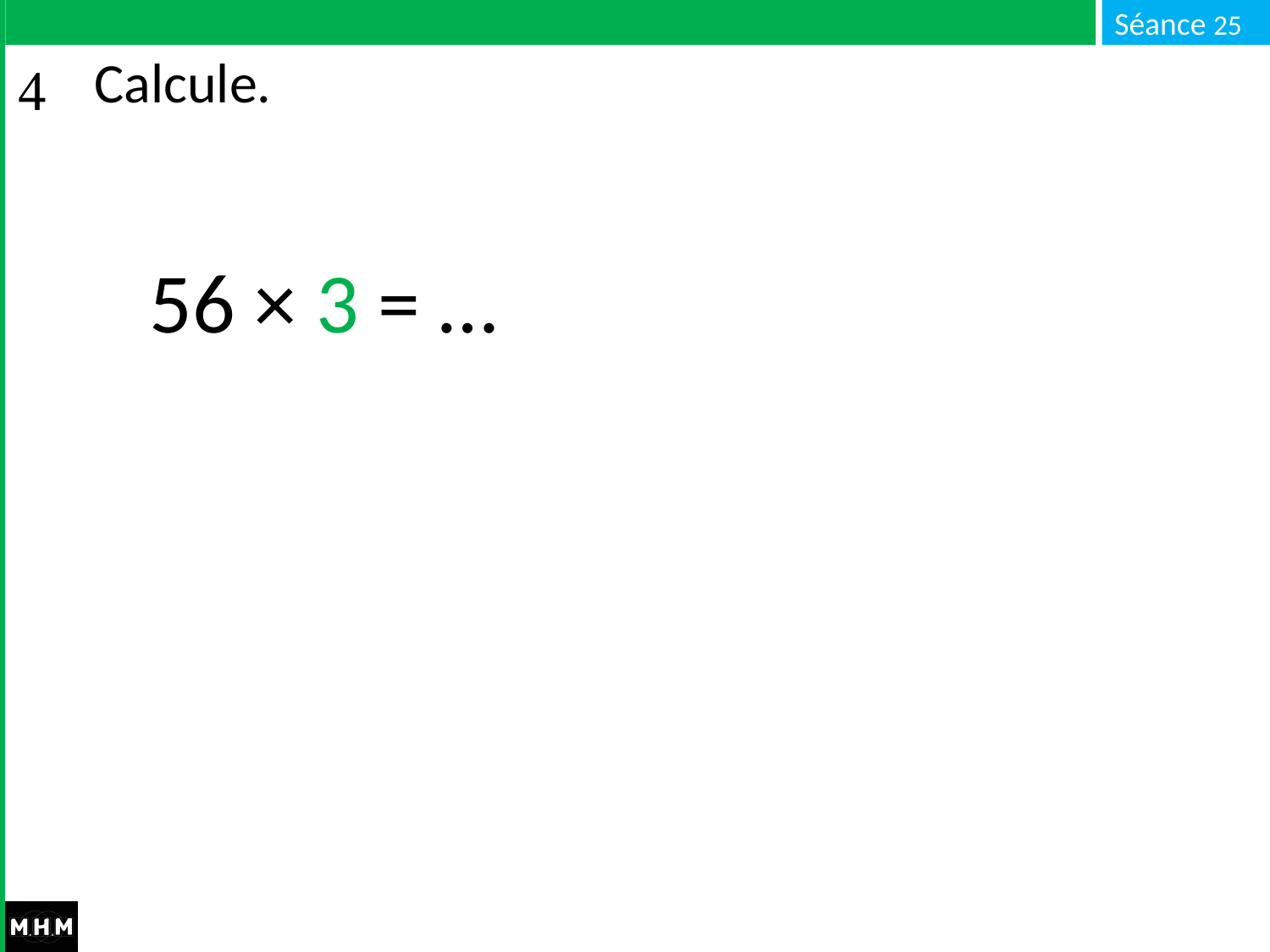

# Calcule.
56 × 3 = …